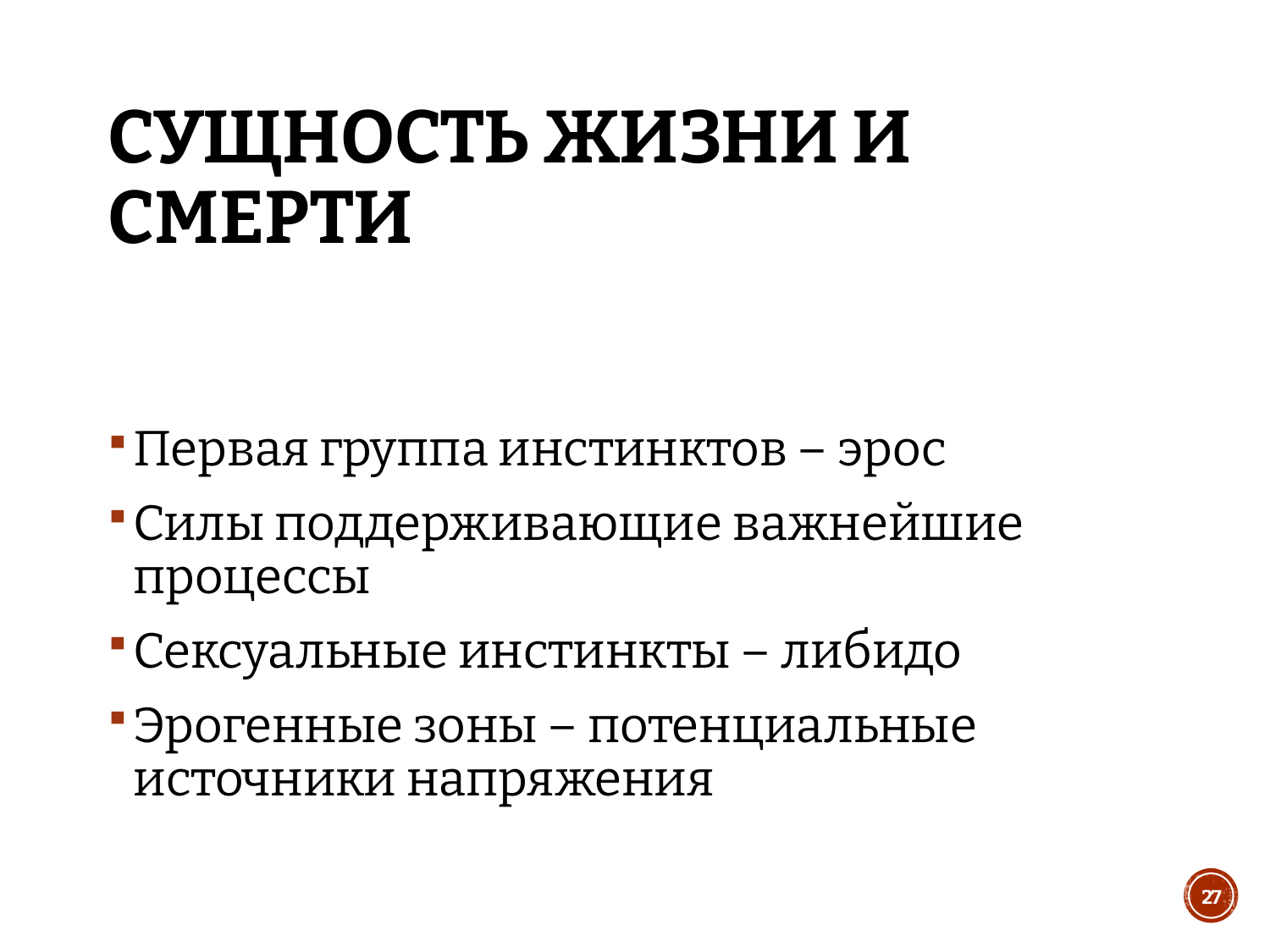

# Сущность жизни и смерти

Первая группа инстинктов – эрос
Силы поддерживающие важнейшие процессы
Сексуальные инстинкты – либидо
Эрогенные зоны – потенциальные источники напряжения

27